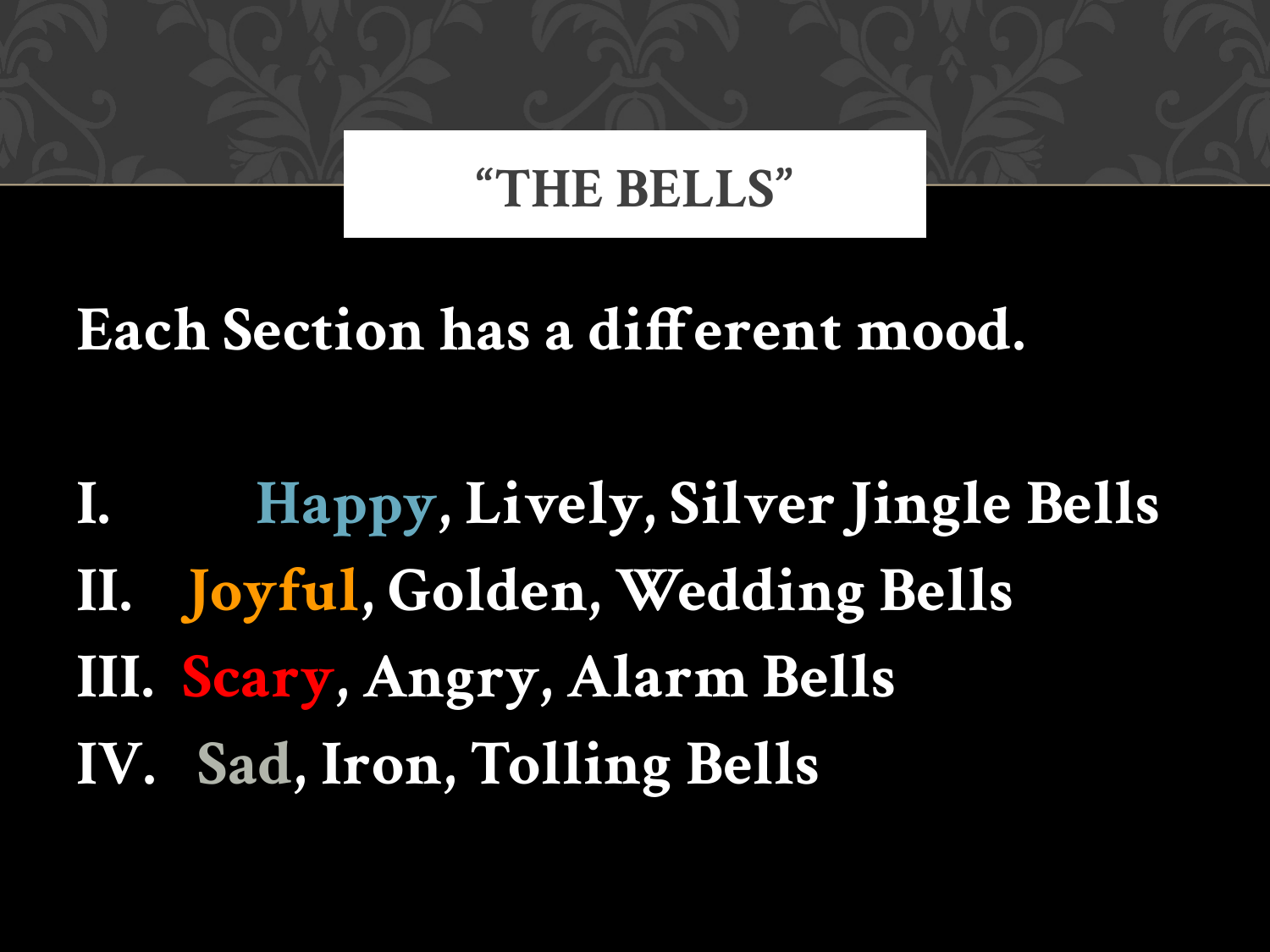

Each Section has a different mood.

I.  	Happy, Lively, Silver Jingle Bells
II.    Joyful, Golden, Wedding Bells
III.  Scary, Angry, Alarm Bells
IV.   Sad, Iron, Tolling Bells

# “THE BELLS”